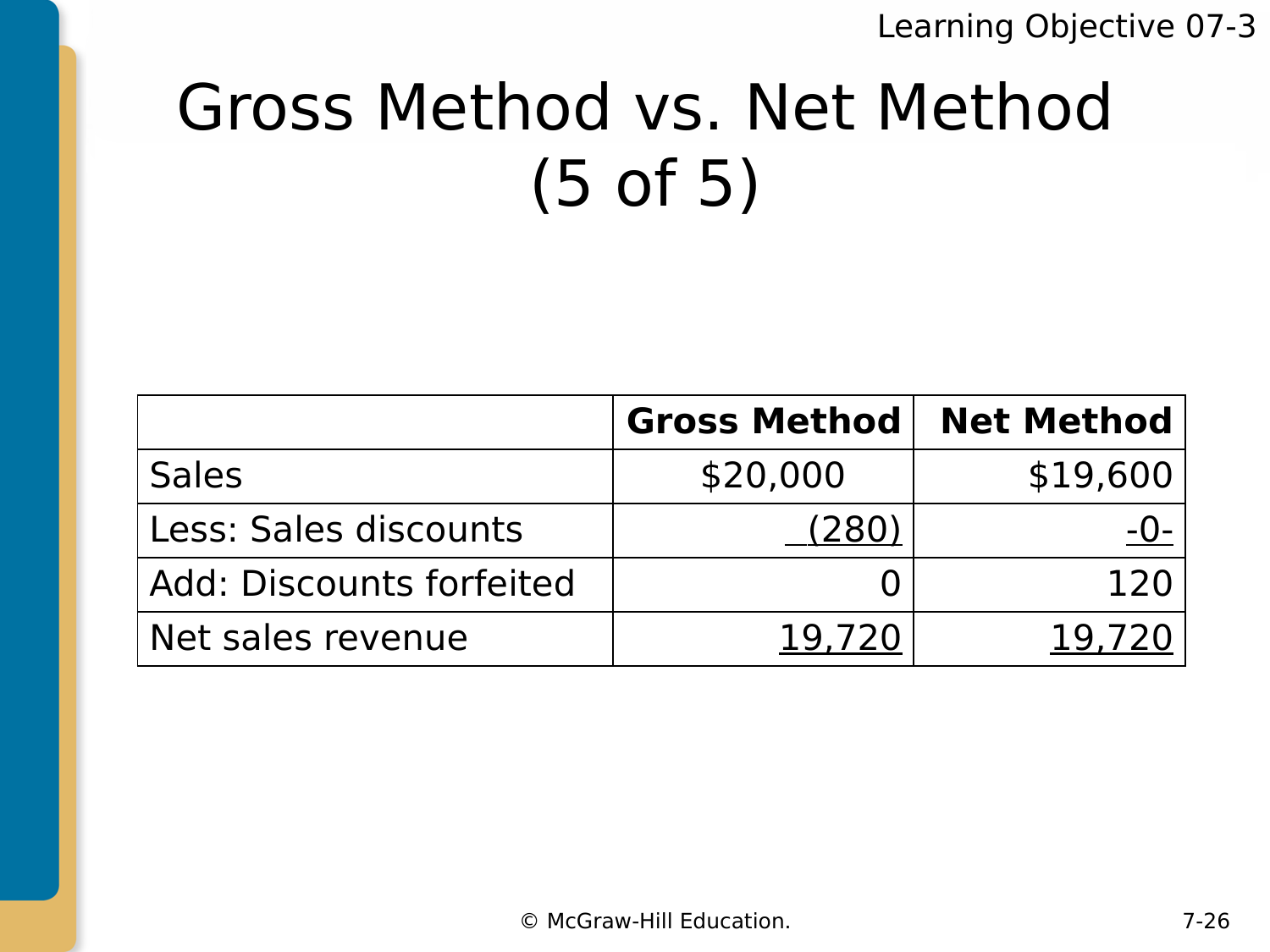

Learning Objective 07-3
# Gross Method vs. Net Method (5 of 5)
|  | Gross Method | Net Method |
| --- | --- | --- |
| Sales | $20,000 | $19,600 |
| Less: Sales discounts | (280) | -0- |
| Add: Discounts forfeited | 0 | 120 |
| Net sales revenue | 19,720 | 19,720 |